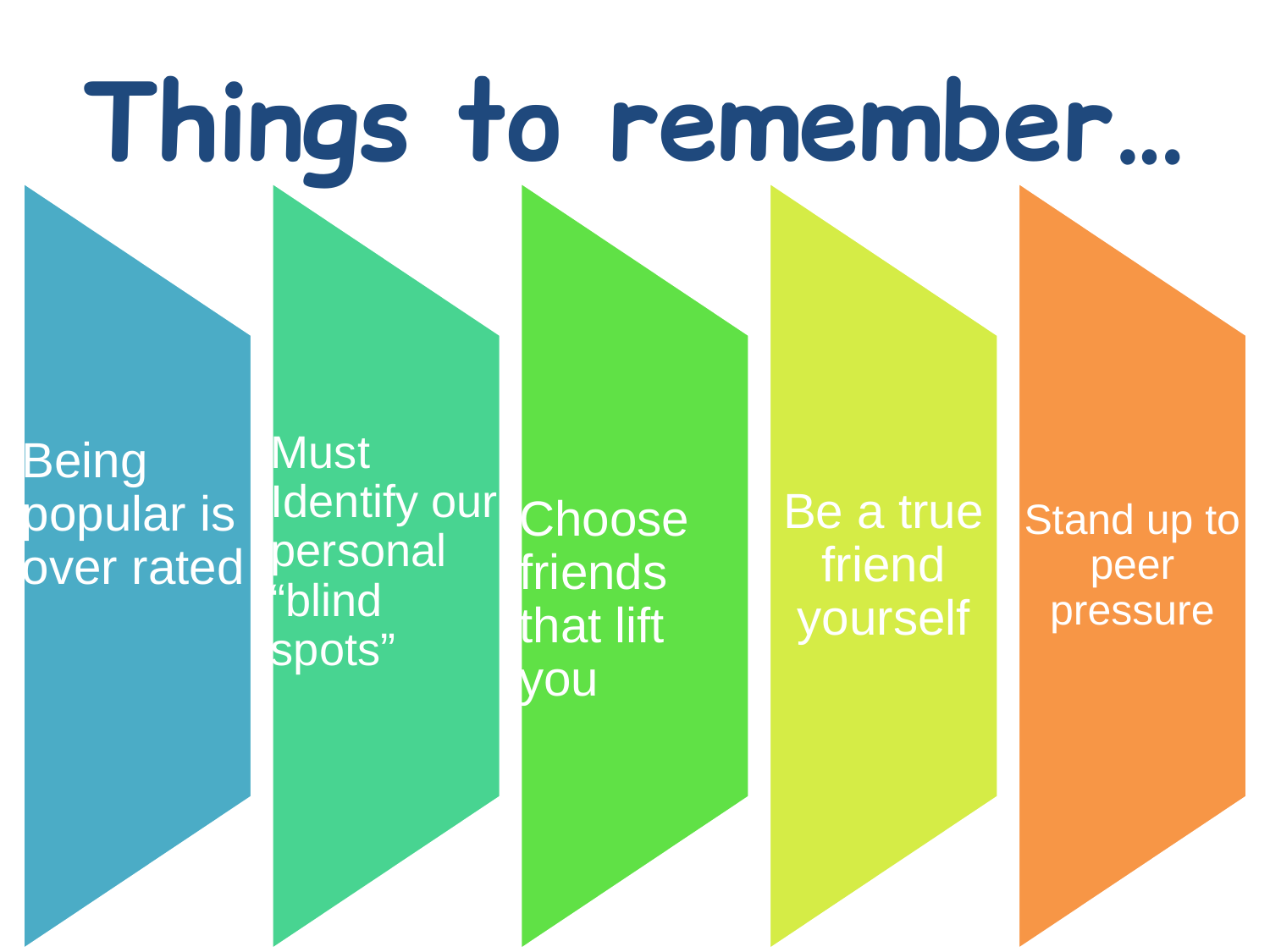

# Things to remember…

Being popular is over rated

Must Identify our personal “blind spots”

Choose friends that lift you

Be a true friend yourself
Stand up to peer pressure